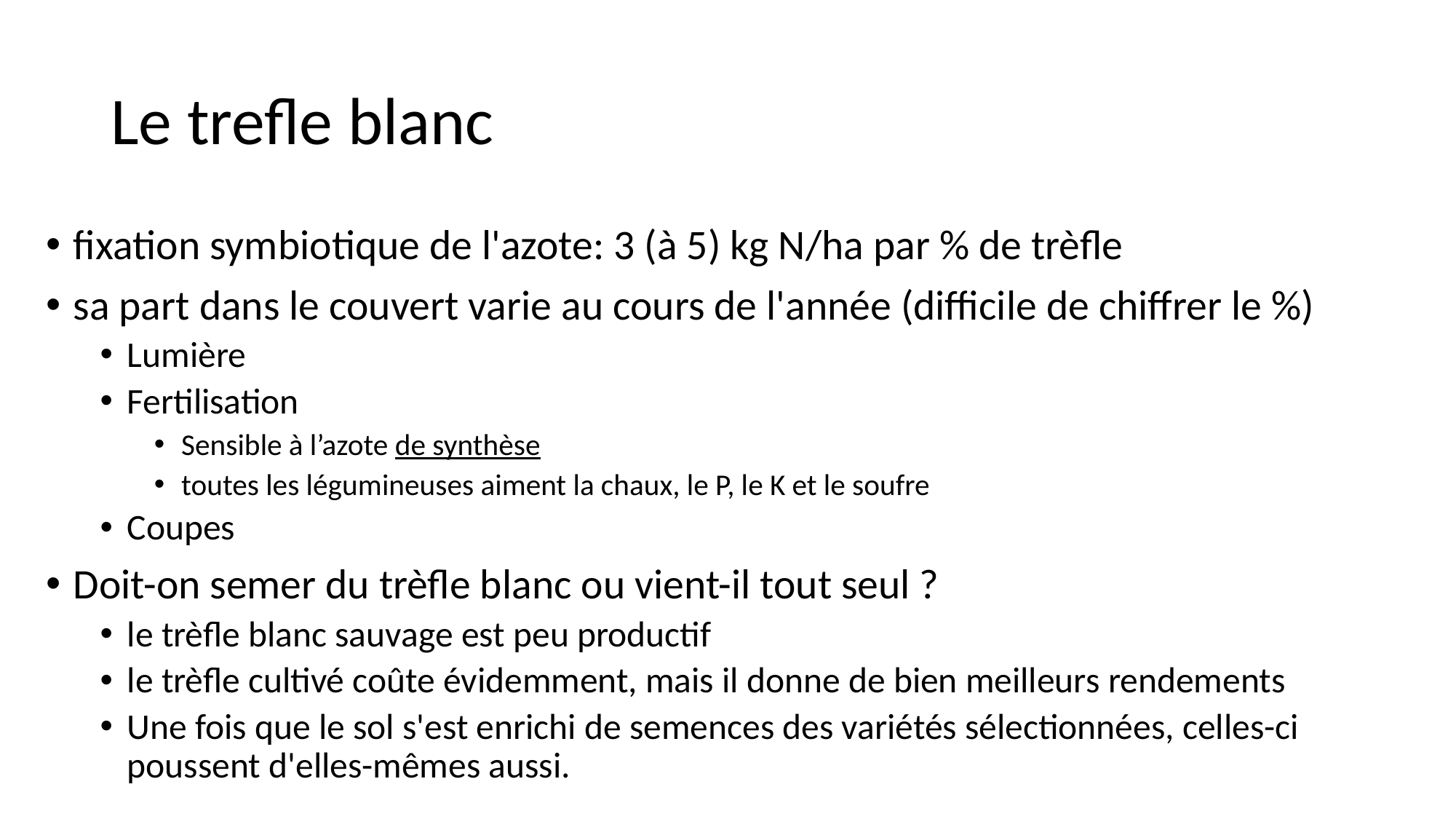

# Le trefle blanc
fixation symbiotique de l'azote: 3 (à 5) kg N/ha par % de trèfle
sa part dans le couvert varie au cours de l'année (difficile de chiffrer le %)
Lumière
Fertilisation
Sensible à l’azote de synthèse
toutes les légumineuses aiment la chaux, le P, le K et le soufre
Coupes
Doit-on semer du trèfle blanc ou vient-il tout seul ?
le trèfle blanc sauvage est peu productif
le trèfle cultivé coûte évidemment, mais il donne de bien meilleurs rendements
Une fois que le sol s'est enrichi de semences des variétés sélectionnées, celles-ci poussent d'elles-mêmes aussi.